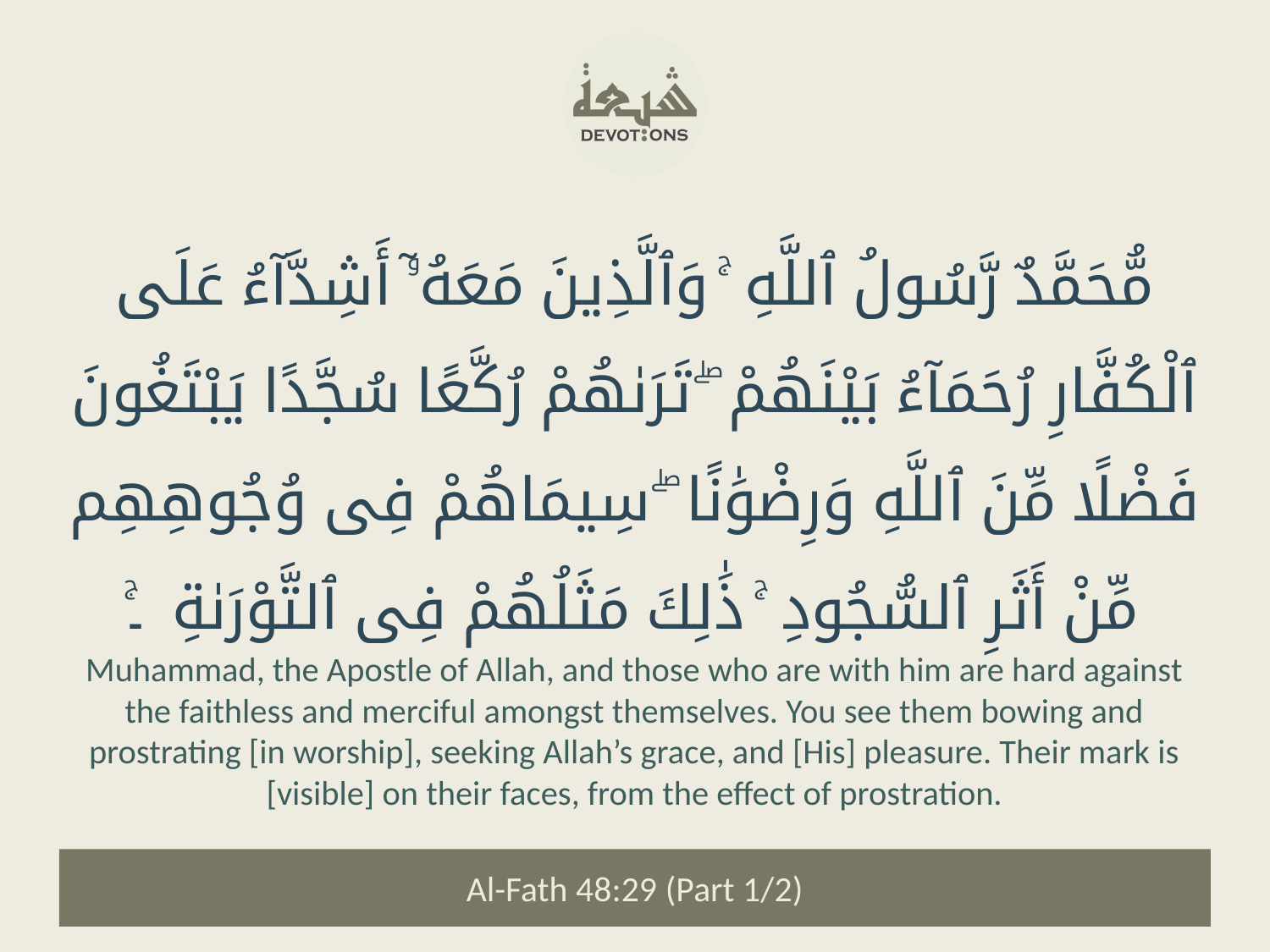

مُّحَمَّدٌ رَّسُولُ ٱللَّهِ ۚ وَٱلَّذِينَ مَعَهُۥٓ أَشِدَّآءُ عَلَى ٱلْكُفَّارِ رُحَمَآءُ بَيْنَهُمْ ۖ تَرَىٰهُمْ رُكَّعًا سُجَّدًا يَبْتَغُونَ فَضْلًا مِّنَ ٱللَّهِ وَرِضْوَٰنًا ۖ سِيمَاهُمْ فِى وُجُوهِهِم مِّنْ أَثَرِ ٱلسُّجُودِ ۚ ذَٰلِكَ مَثَلُهُمْ فِى ٱلتَّوْرَىٰةِ  ۔ۚ
Muhammad, the Apostle of Allah, and those who are with him are hard against the faithless and merciful amongst themselves. You see them bowing and prostrating [in worship], seeking Allah’s grace, and [His] pleasure. Their mark is [visible] on their faces, from the effect of prostration.
Al-Fath 48:29 (Part 1/2)